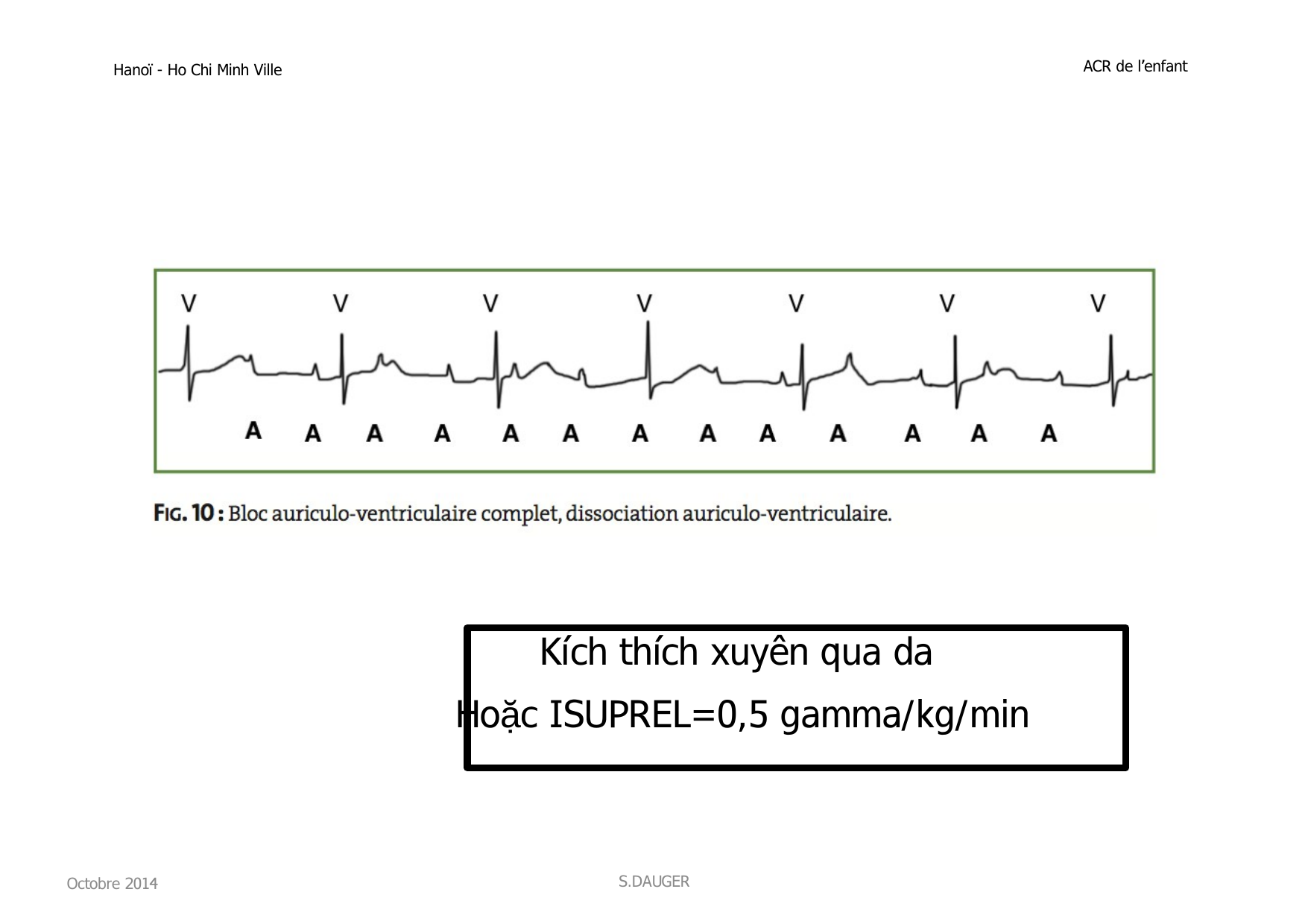

ACR de l’enfant
Hanoï - Ho Chi Minh Ville

Kích thích xuyên qua da

Hoặc ISUPREL=0,5 gamma/kg/min

Octobre 2014
S.DAUGER